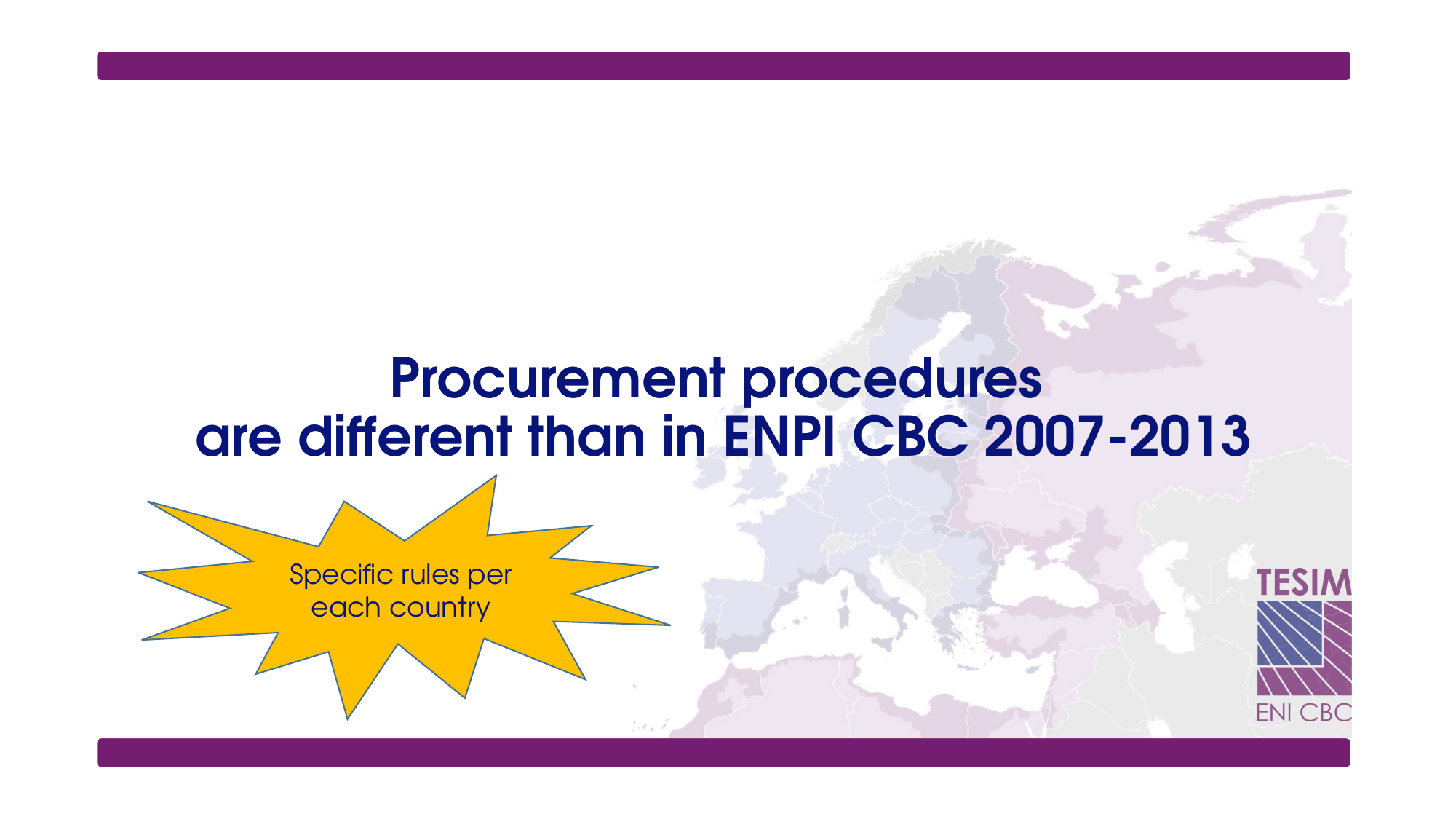

# Procurement procedures are different than in ENPI CBC 2007-2013
Specific rules per each country